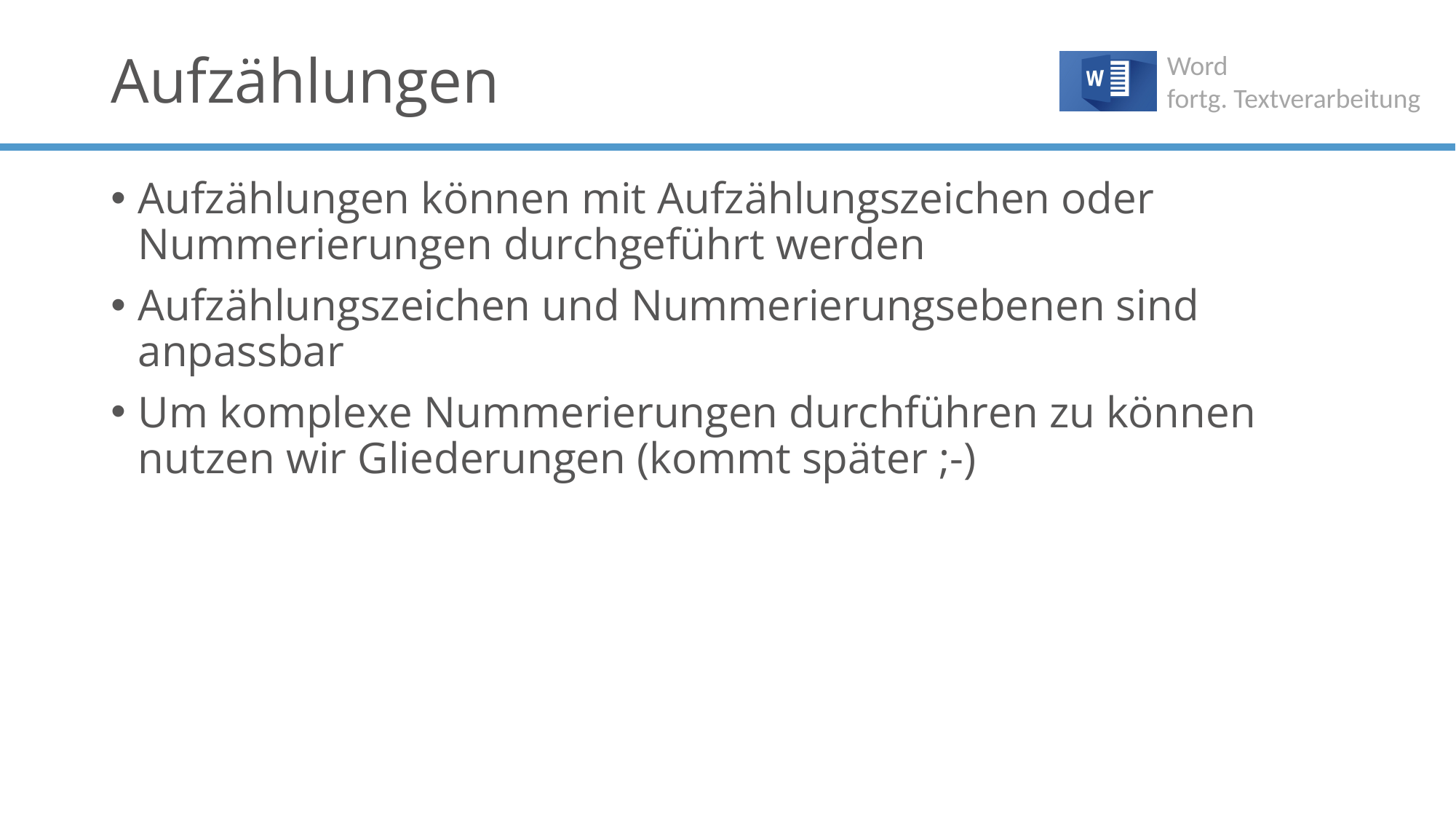

# Aufzählungen
Aufzählungen können mit Aufzählungszeichen oder Nummerierungen durchgeführt werden
Aufzählungszeichen und Nummerierungsebenen sind anpassbar
Um komplexe Nummerierungen durchführen zu können nutzen wir Gliederungen (kommt später ;-)